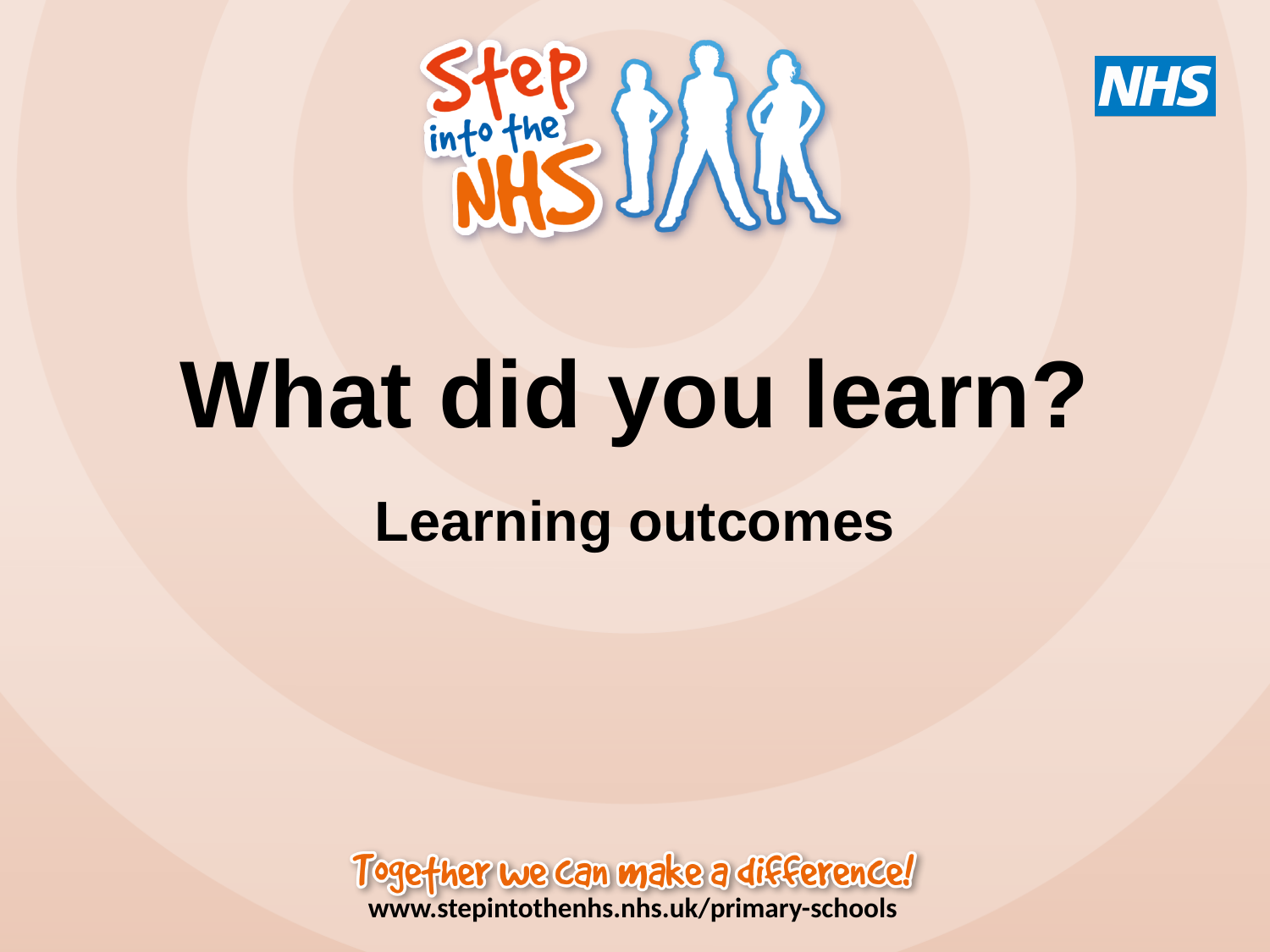

# What did you learn?
Learning outcomes